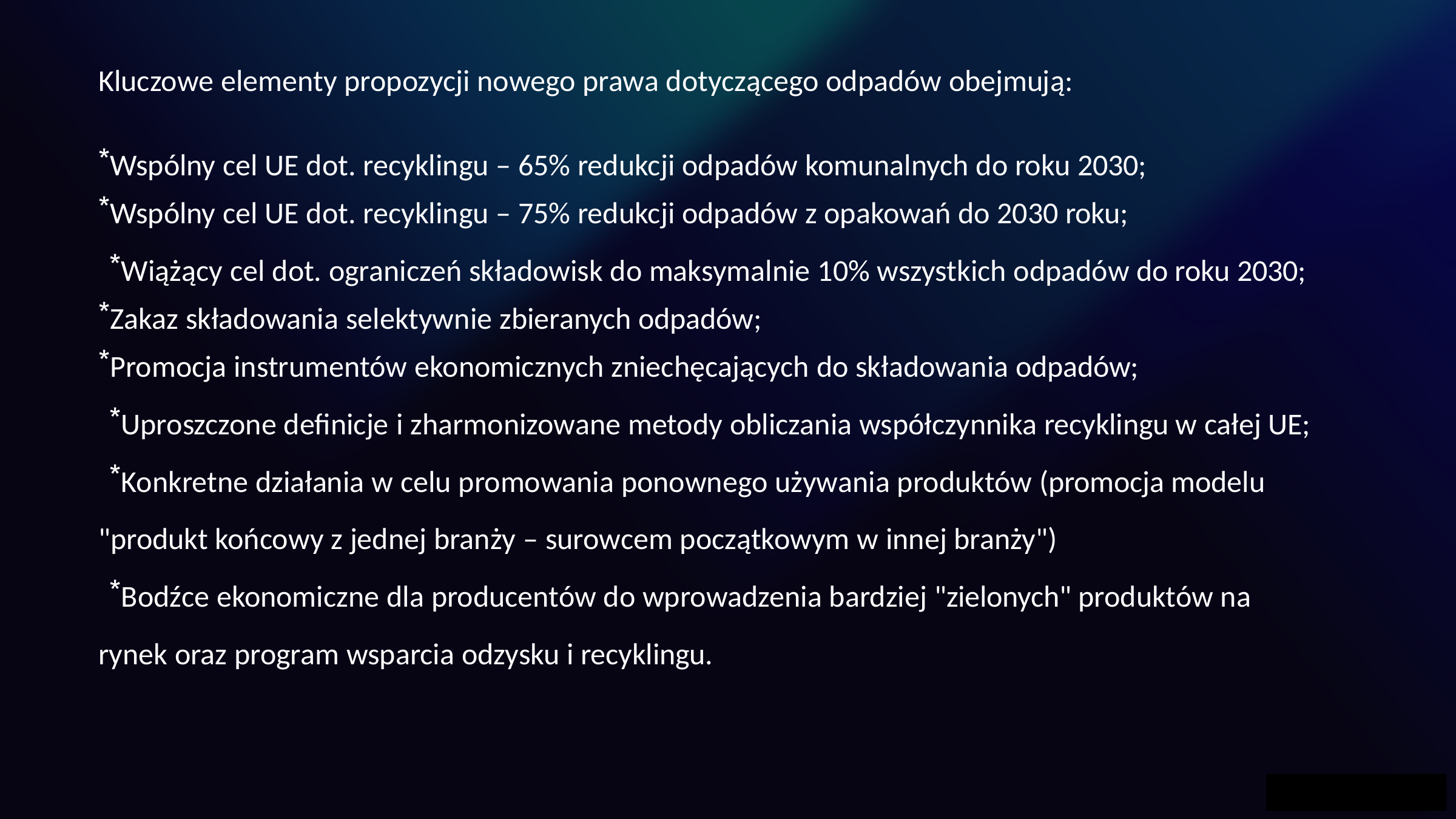

Kluczowe elementy propozycji nowego prawa dotyczącego odpadów obejmują:

Wspólny cel UE dot. recyklingu – 65% redukcji odpadów komunalnych do roku 2030;
Wspólny cel UE dot. recyklingu – 75% redukcji odpadów z opakowań do 2030 roku;
Wiążący cel dot. ograniczeń składowisk do maksymalnie 10% wszystkich odpadów do roku 2030;
Zakaz składowania selektywnie zbieranych odpadów;
Promocja instrumentów ekonomicznych zniechęcających do składowania odpadów;
Uproszczone definicje i zharmonizowane metody obliczania współczynnika recyklingu w całej UE;
Konkretne działania w celu promowania ponownego używania produktów (promocja modelu "produkt końcowy z jednej branży – surowcem początkowym w innej branży")
Bodźce ekonomiczne dla producentów do wprowadzenia bardziej "zielonych" produktów na rynek oraz program wsparcia odzysku i recyklingu.